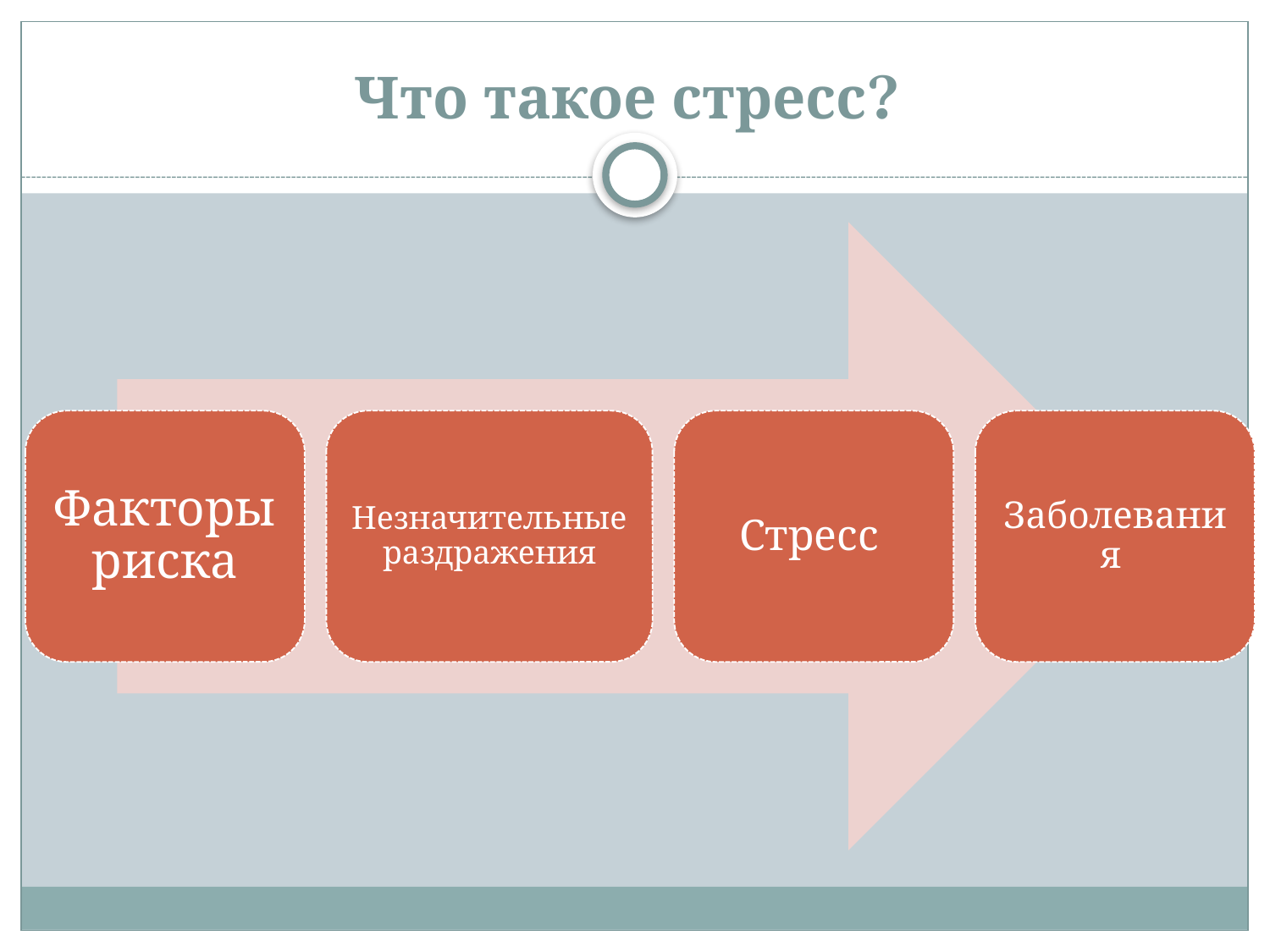

# Что такое стресс?
Факторы риска
Незначительные раздражения
Стресс
Заболевания